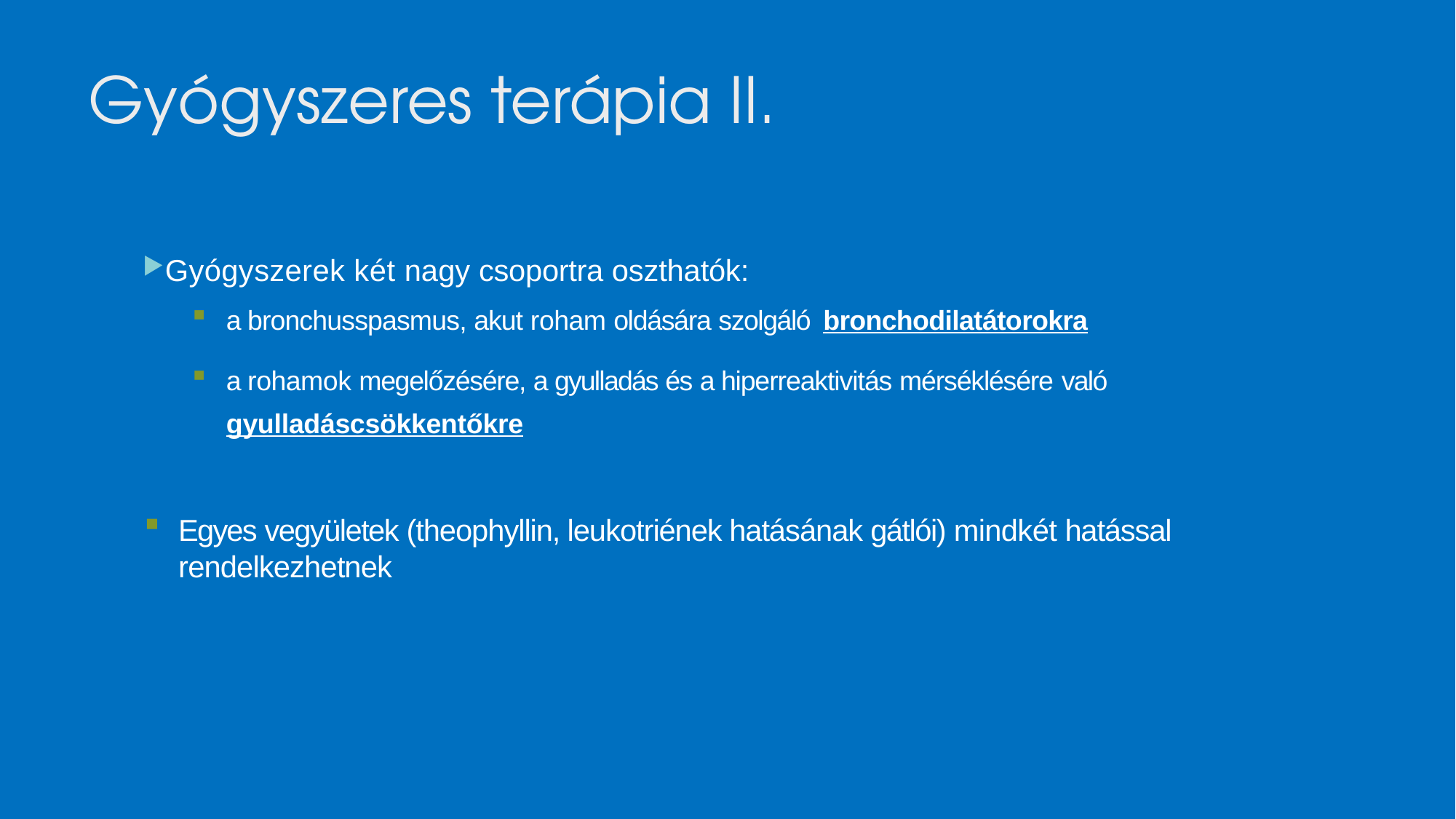

# Gyógyszeres terápia II.
Gyógyszerek két nagy csoportra oszthatók:
a bronchusspasmus, akut roham oldására szolgáló bronchodilatátorokra
a rohamok megelőzésére, a gyulladás és a hiperreaktivitás mérséklésére való gyulladáscsökkentőkre

Egyes vegyületek (theophyllin, leukotriének hatásának gátlói) mindkét hatással  rendelkezhetnek